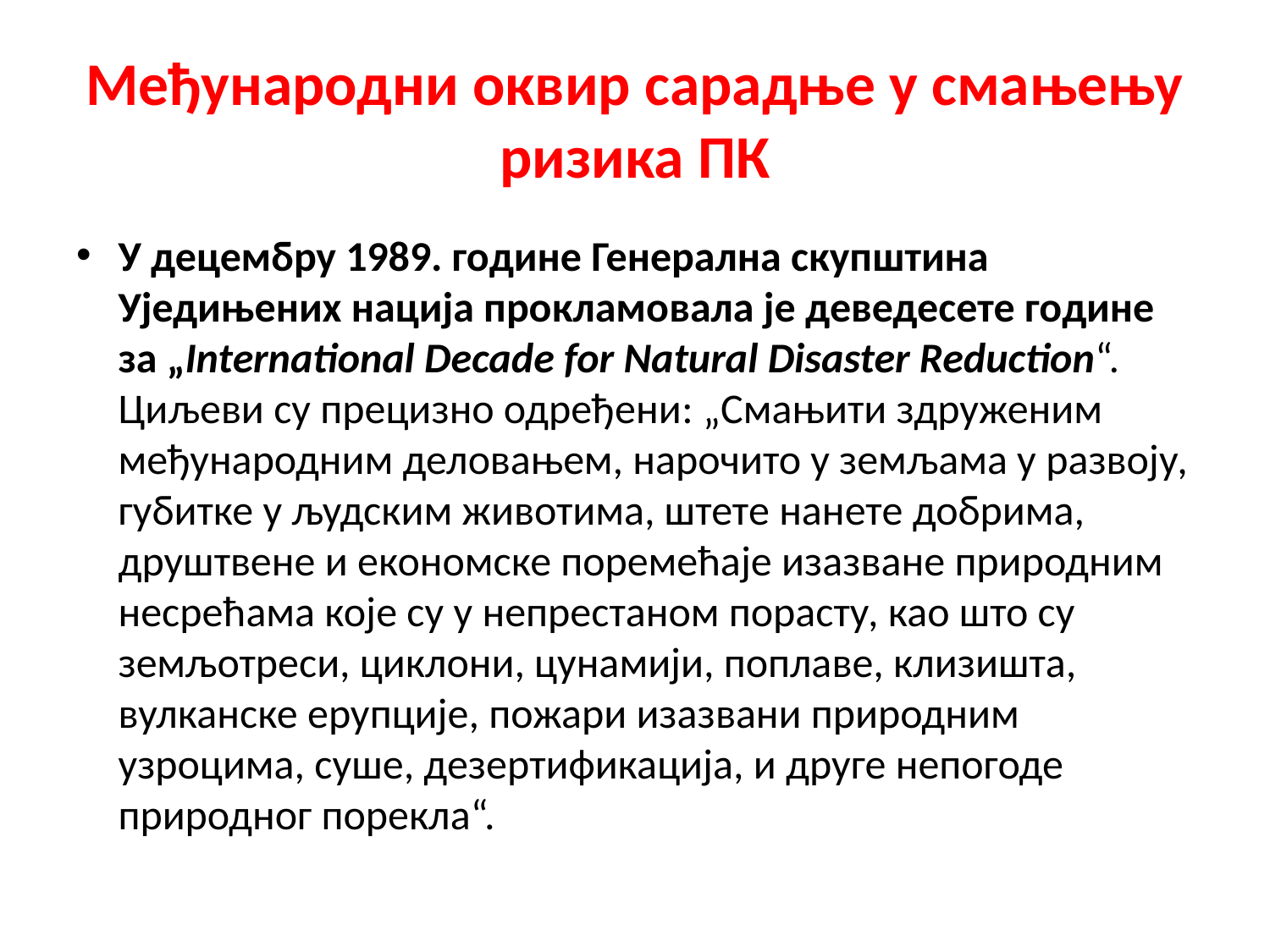

# Meђународни оквир сарадње у смањењу ризика ПК
У децембру 1989. године Генерална скупштина Уједињених нација прокламовала је деведесете године за „International Decade for Natural Disaster Reduction“. Циљеви су прецизно одређени: „Смањити здруженим међународним деловањем, нарочито у земљама у развоју, губитке у људским животима, штете нанете добрима, друштвене и економске поремећаје изазване природним несрећама које су у непрестаном порасту, као што су земљотреси, циклони, цунамији, поплаве, клизишта, вулканске ерупције, пожари изазвани природним узроцима, суше, дезертификација, и друге непогоде природног порекла“.